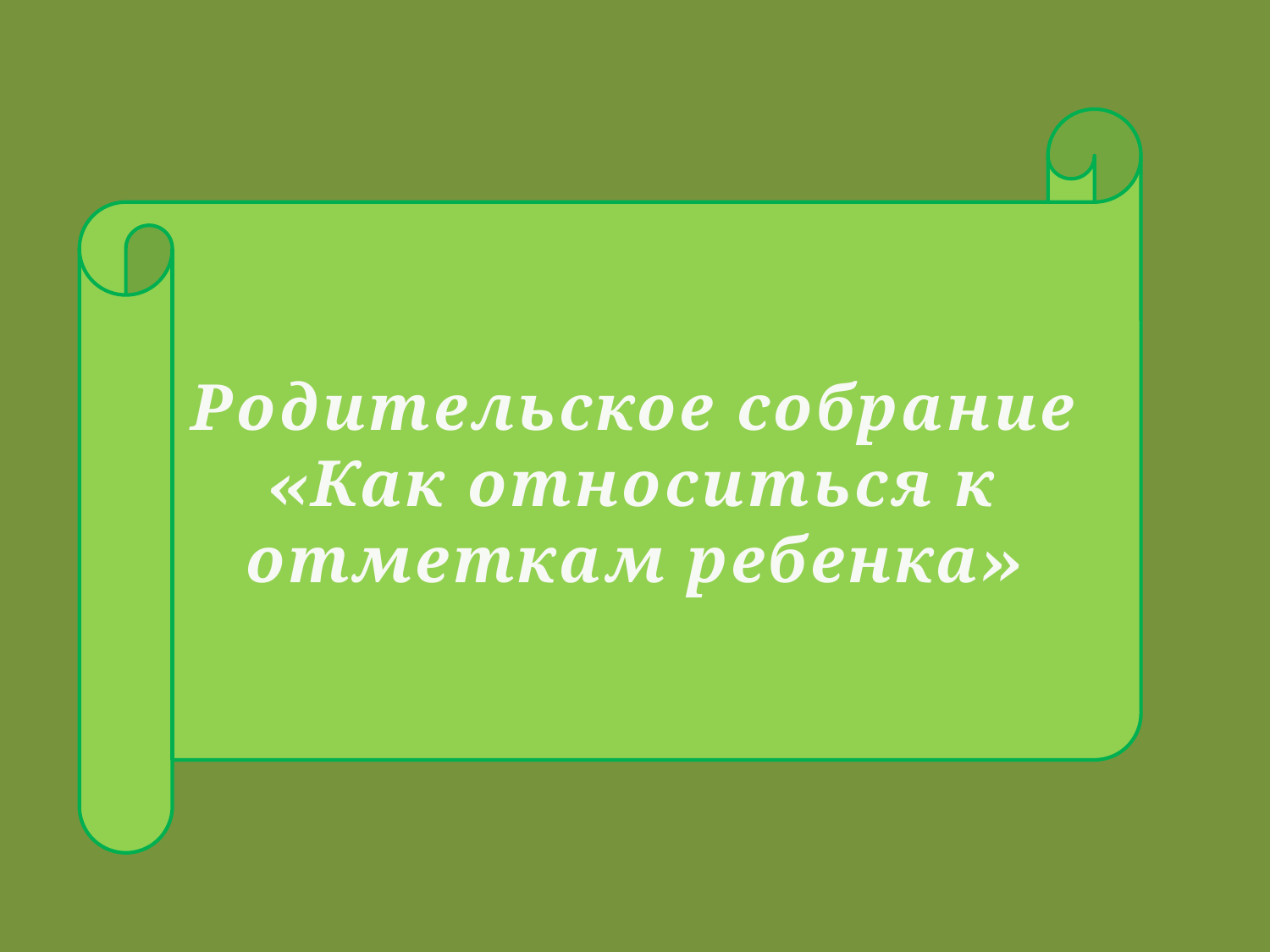

Родительское собрание
«Как относиться к отметкам ребенка»